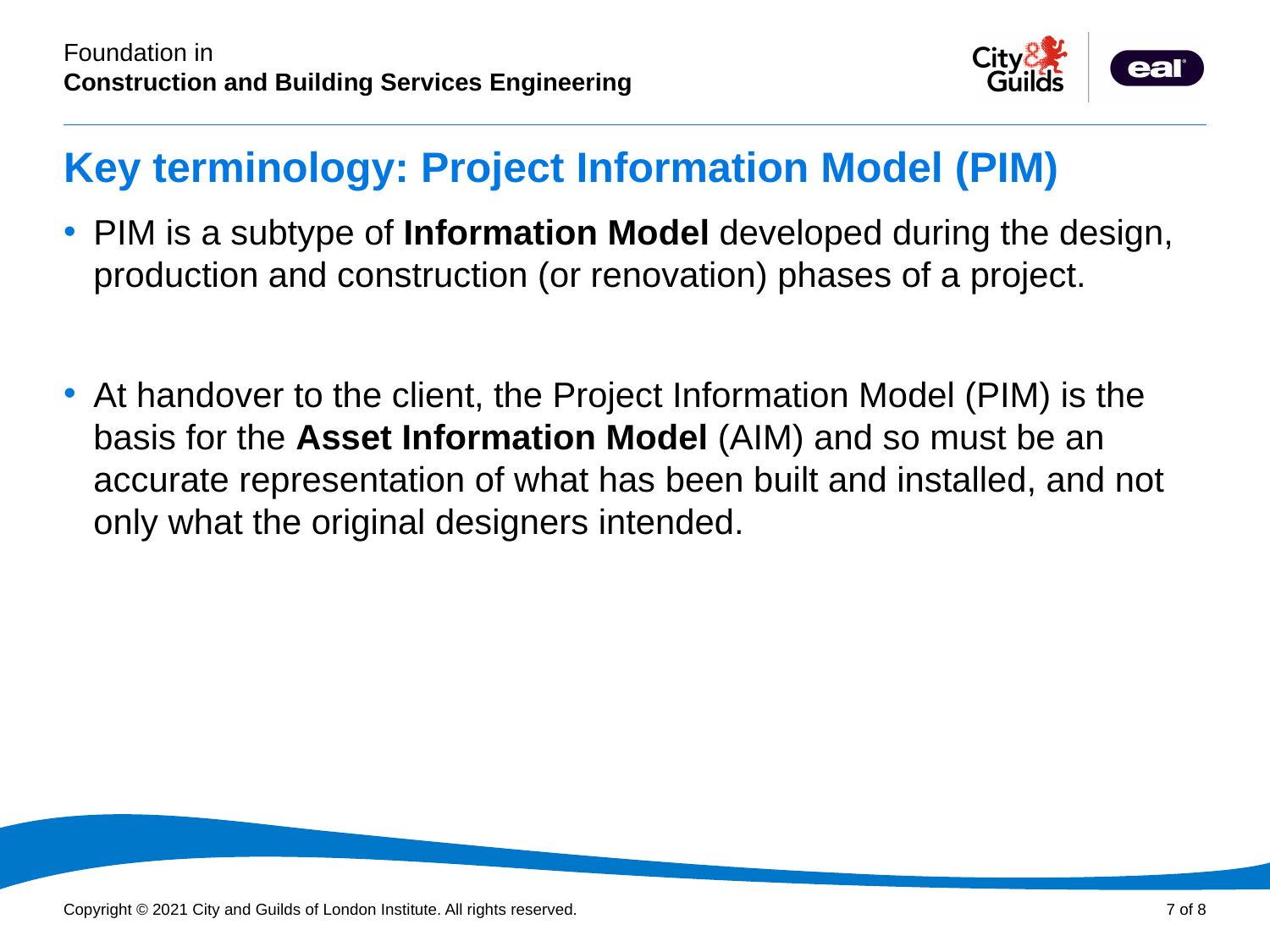

# Key terminology: Project Information Model (PIM)
PIM is a subtype of Information Model developed during the design, production and construction (or renovation) phases of a project.

At handover to the client, the Project Information Model (PIM) is the basis for the Asset Information Model (AIM) and so must be an accurate representation of what has been built and installed, and not only what the original designers intended.